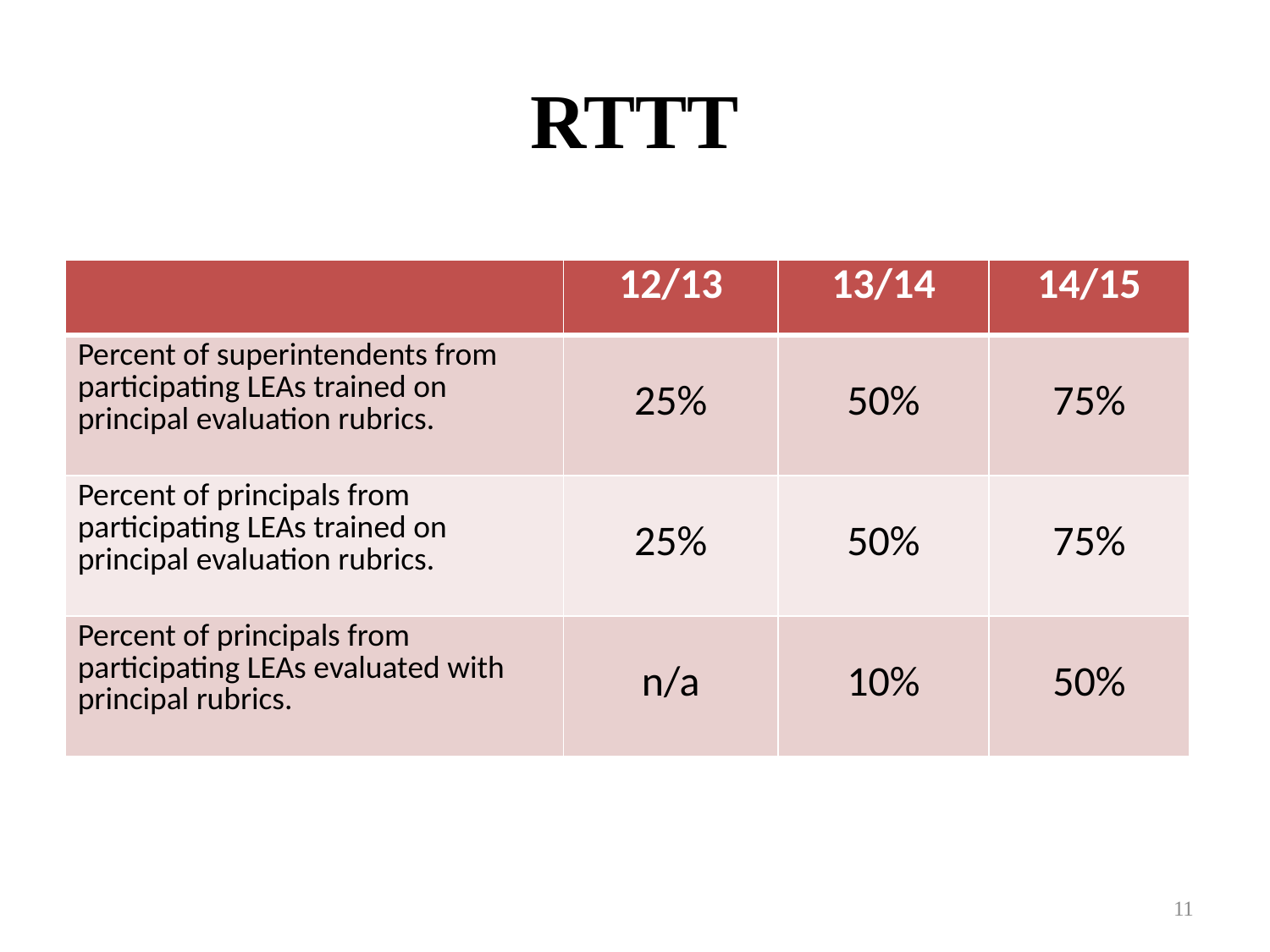

# RTTT
|  | 12/13 | 13/14 | 14/15 |
| --- | --- | --- | --- |
| Percent of superintendents from participating LEAs trained on principal evaluation rubrics. | 25% | 50% | 75% |
| Percent of principals from participating LEAs trained on principal evaluation rubrics. | 25% | 50% | 75% |
| Percent of principals from participating LEAs evaluated with principal rubrics. | n/a | 10% | 50% |
11